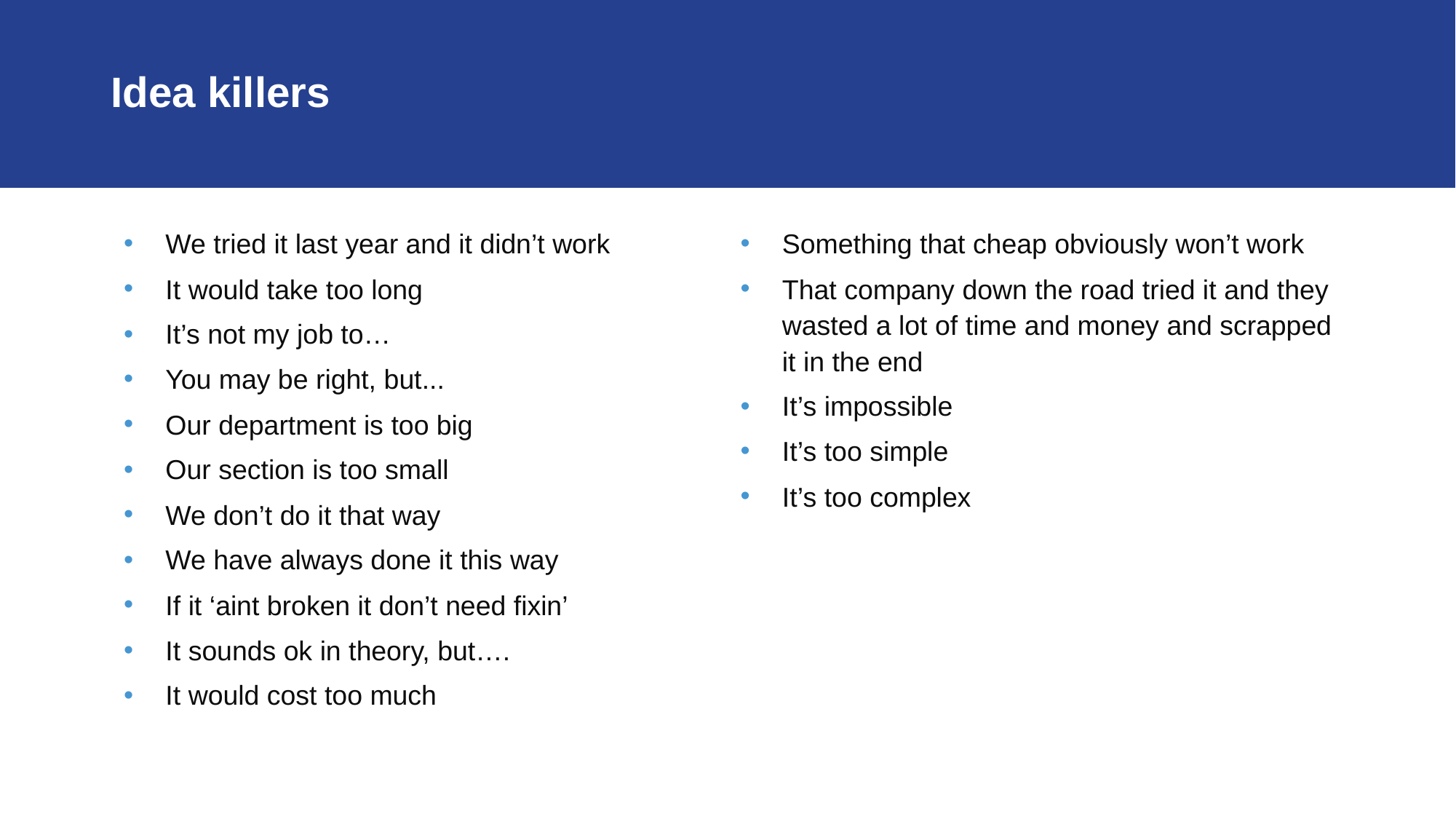

# Idea killers
We tried it last year and it didn’t work
It would take too long
It’s not my job to…
You may be right, but...
Our department is too big
Our section is too small
We don’t do it that way
We have always done it this way
If it ‘aint broken it don’t need fixin’
It sounds ok in theory, but….
It would cost too much
Something that cheap obviously won’t work
That company down the road tried it and they wasted a lot of time and money and scrapped it in the end
It’s impossible
It’s too simple
It’s too complex